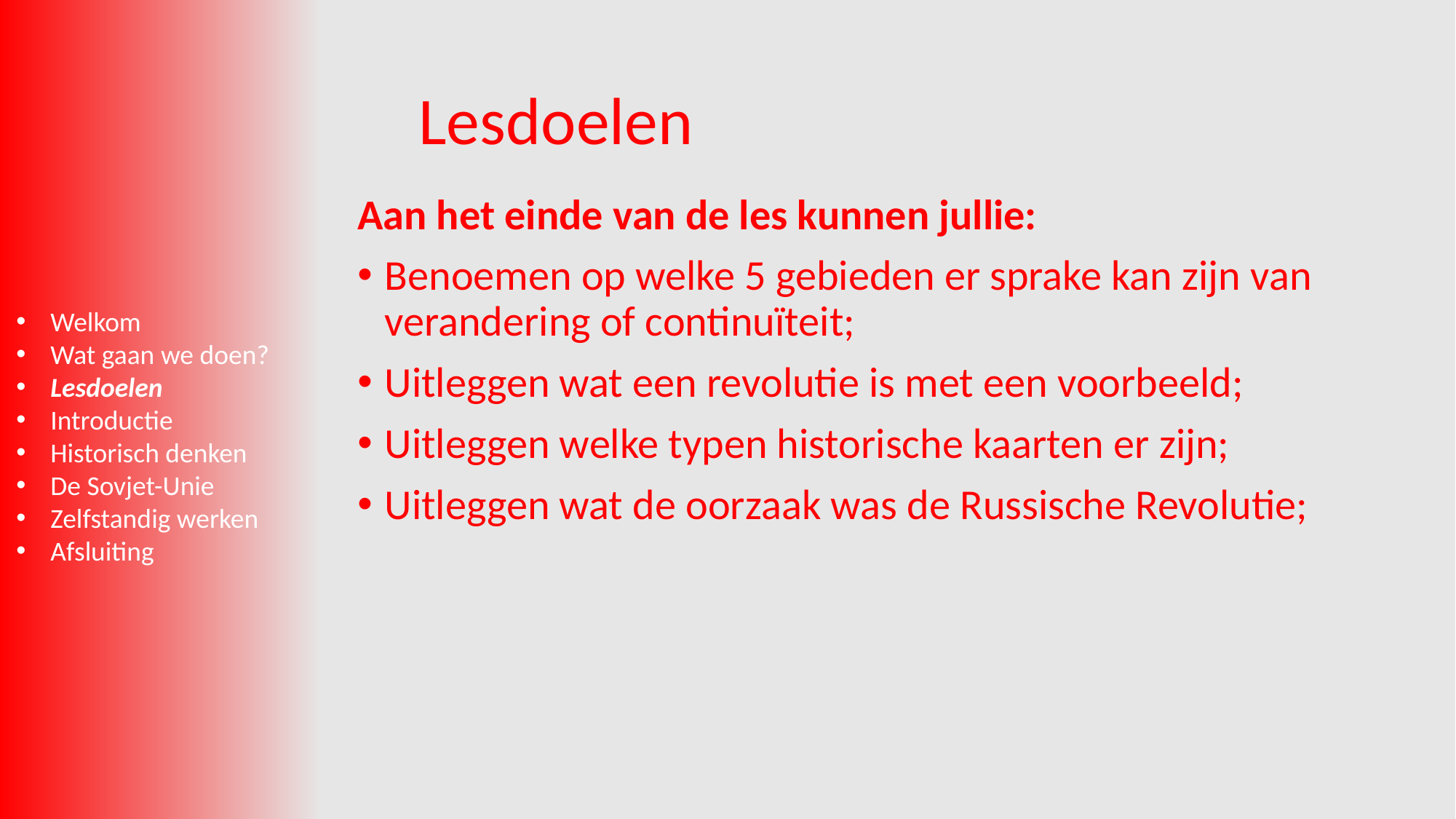

# Lesdoelen
Aan het einde van de les kunnen jullie:
Benoemen op welke 5 gebieden er sprake kan zijn van verandering of continuïteit;
Uitleggen wat een revolutie is met een voorbeeld;
Uitleggen welke typen historische kaarten er zijn;
Uitleggen wat de oorzaak was de Russische Revolutie;

Welkom
Wat gaan we doen?
Lesdoelen
Introductie
Historisch denken
De Sovjet-Unie
Zelfstandig werken
Afsluiting